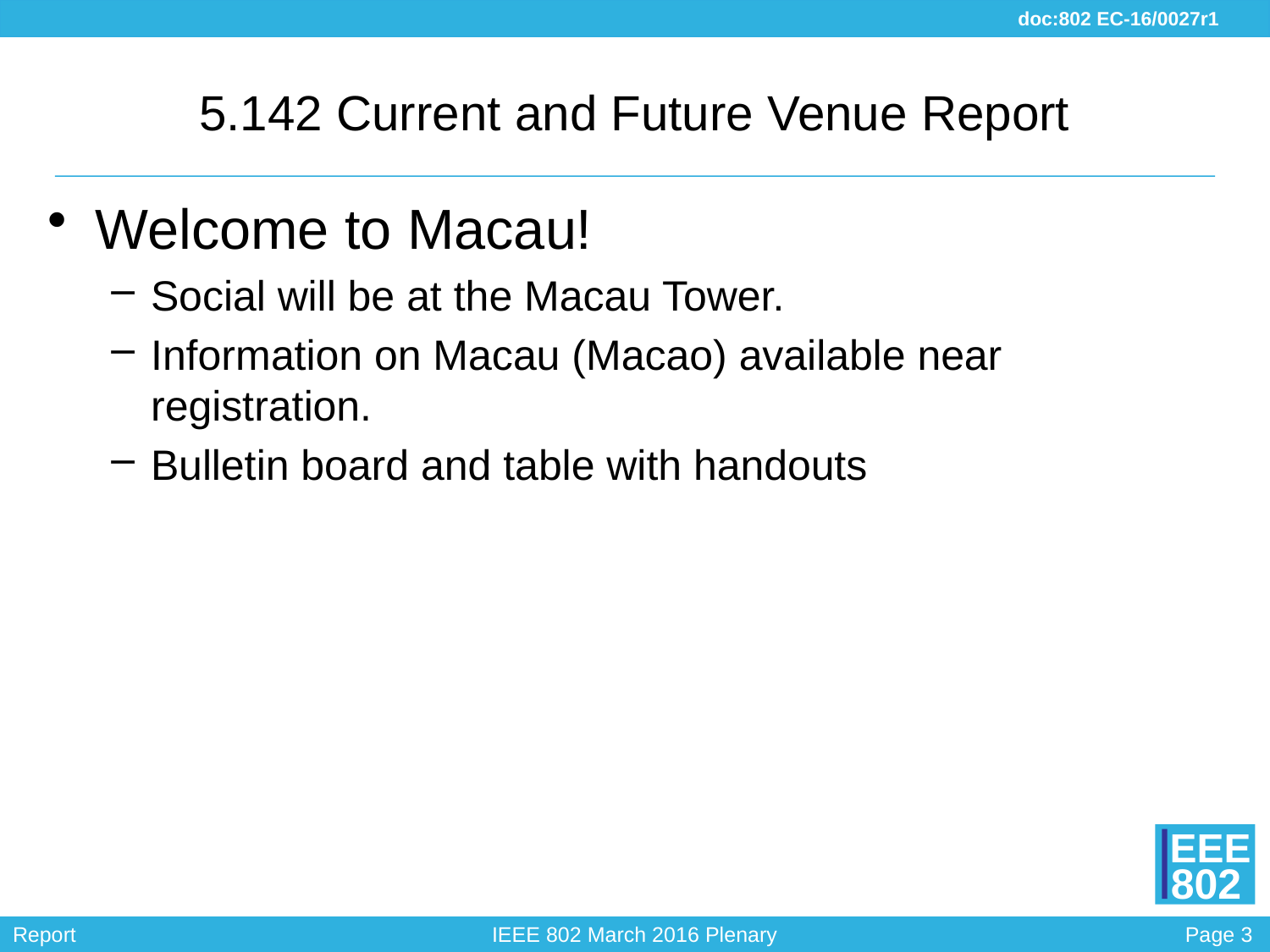

# 5.142 Current and Future Venue Report
Welcome to Macau!
Social will be at the Macau Tower.
Information on Macau (Macao) available near registration.
Bulletin board and table with handouts